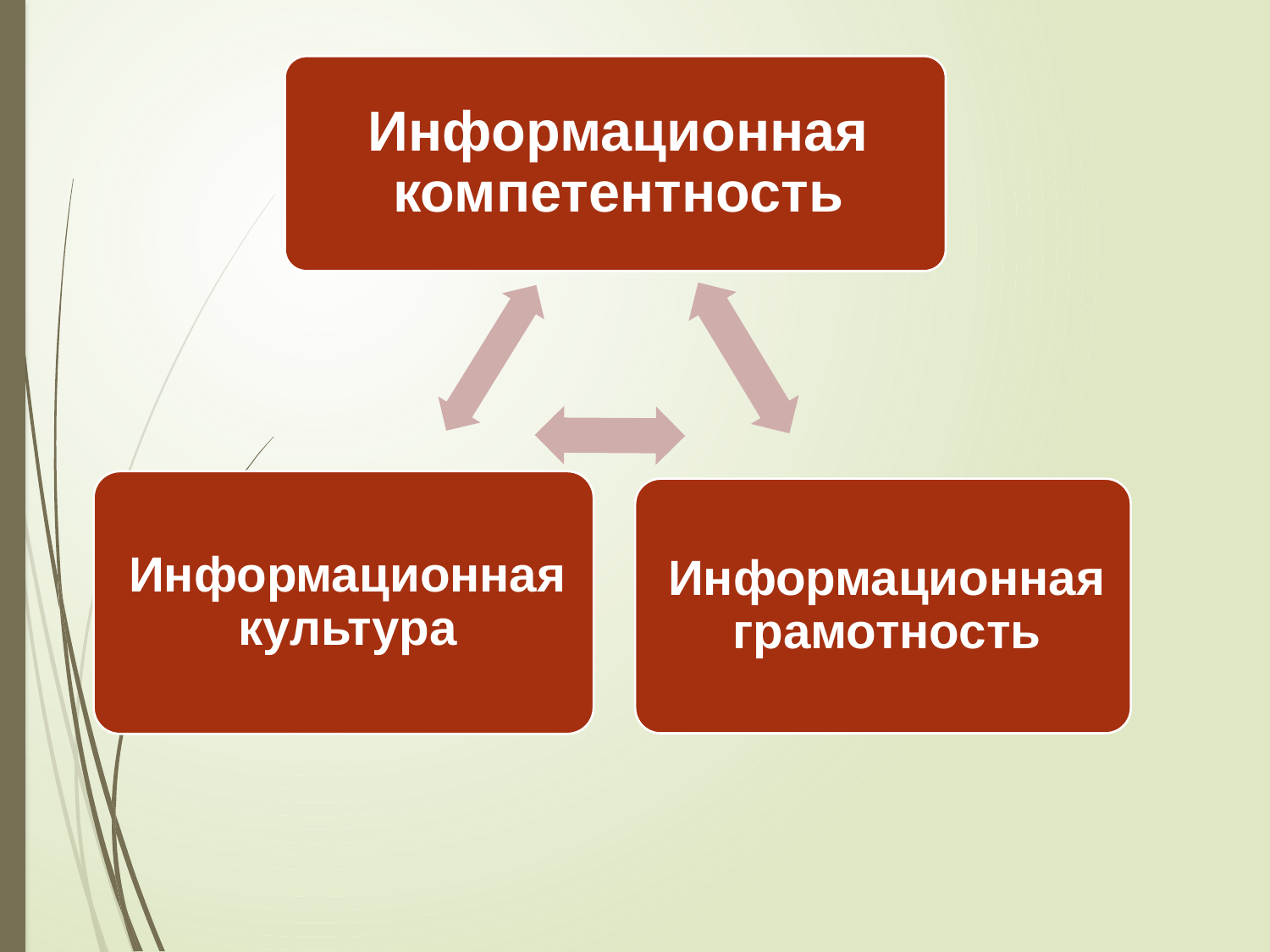

Информационная компетентность

Информационная грамотность

Информационная культура

#